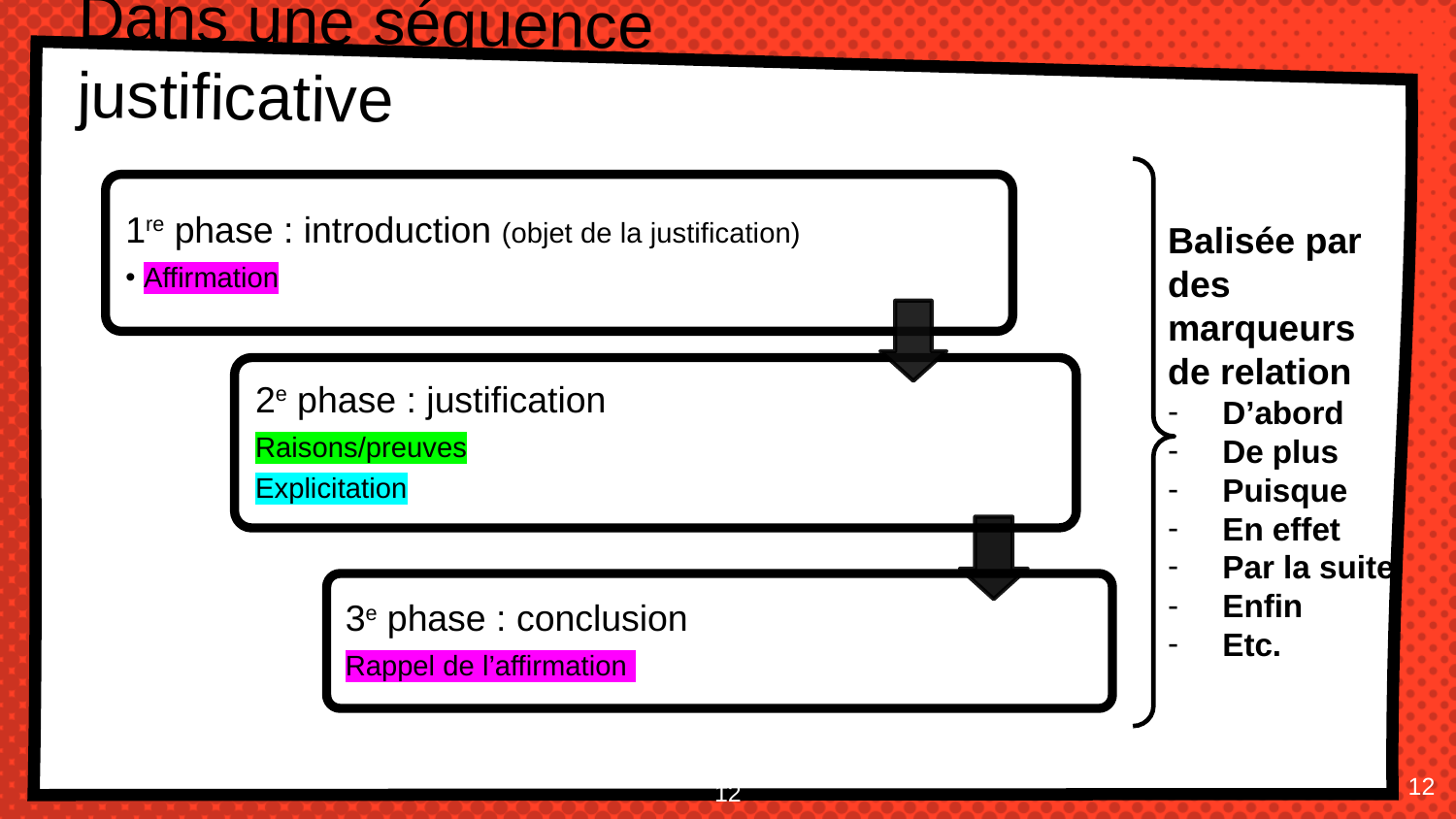

Dans une séquence justificative

Balisée par des marqueurs
de relation
D’abord
De plus
Puisque
En effet
Par la suite
Enfin
Etc.

1re phase : introduction (objet de la justification)
Affirmation
2e phase : justification
Raisons/preuves
Explicitation
3e phase : conclusion
Rappel de l’affirmation

12
12